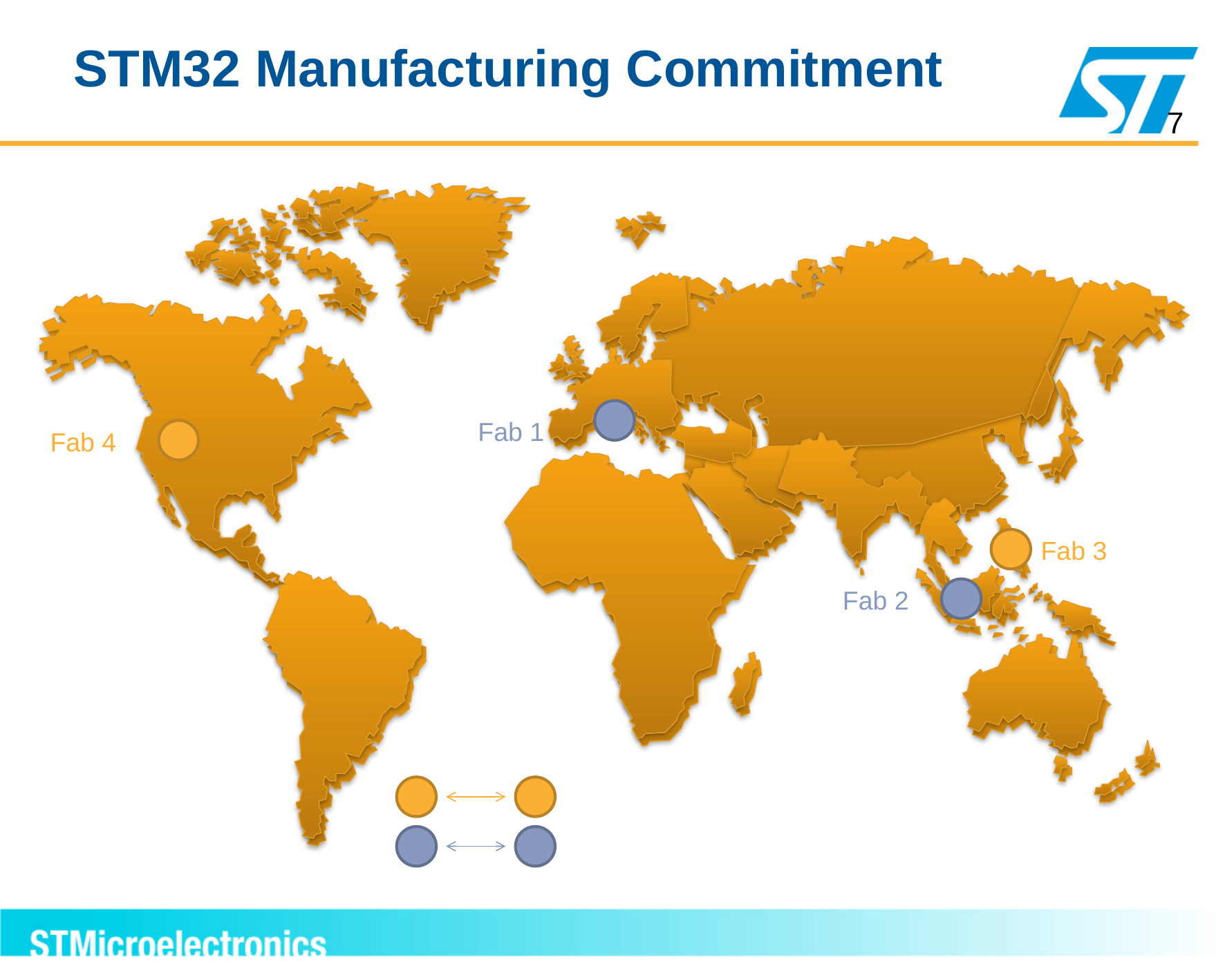

# STM32 Manufacturing Commitment
7

Fab 1
Fab 4

Fab 3
Fab 2